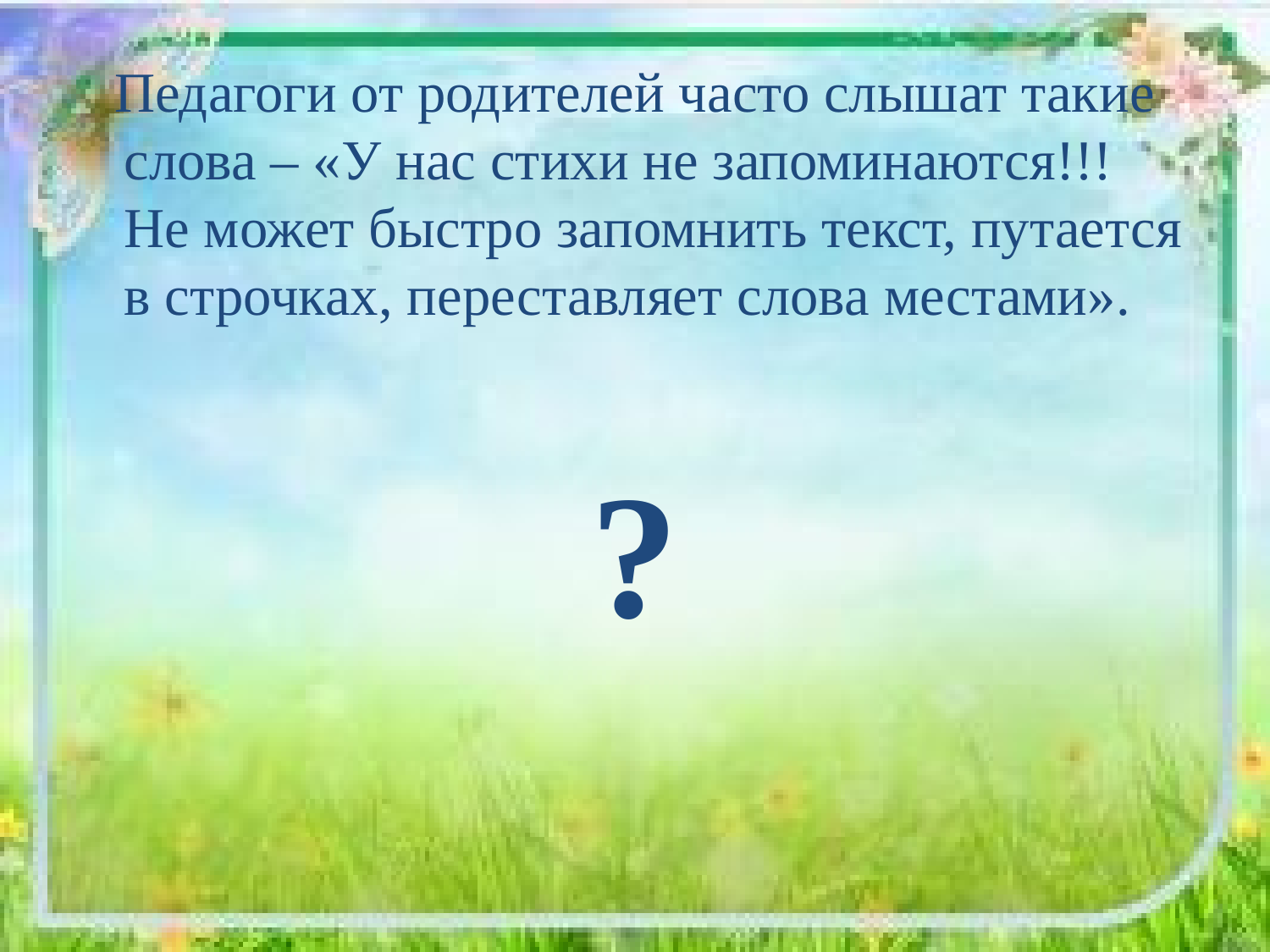

Педагоги от родителей часто слышат такие слова – «У нас стихи не запоминаются!!! Не может быстро запомнить текст, путается в строчках, переставляет слова местами».

?